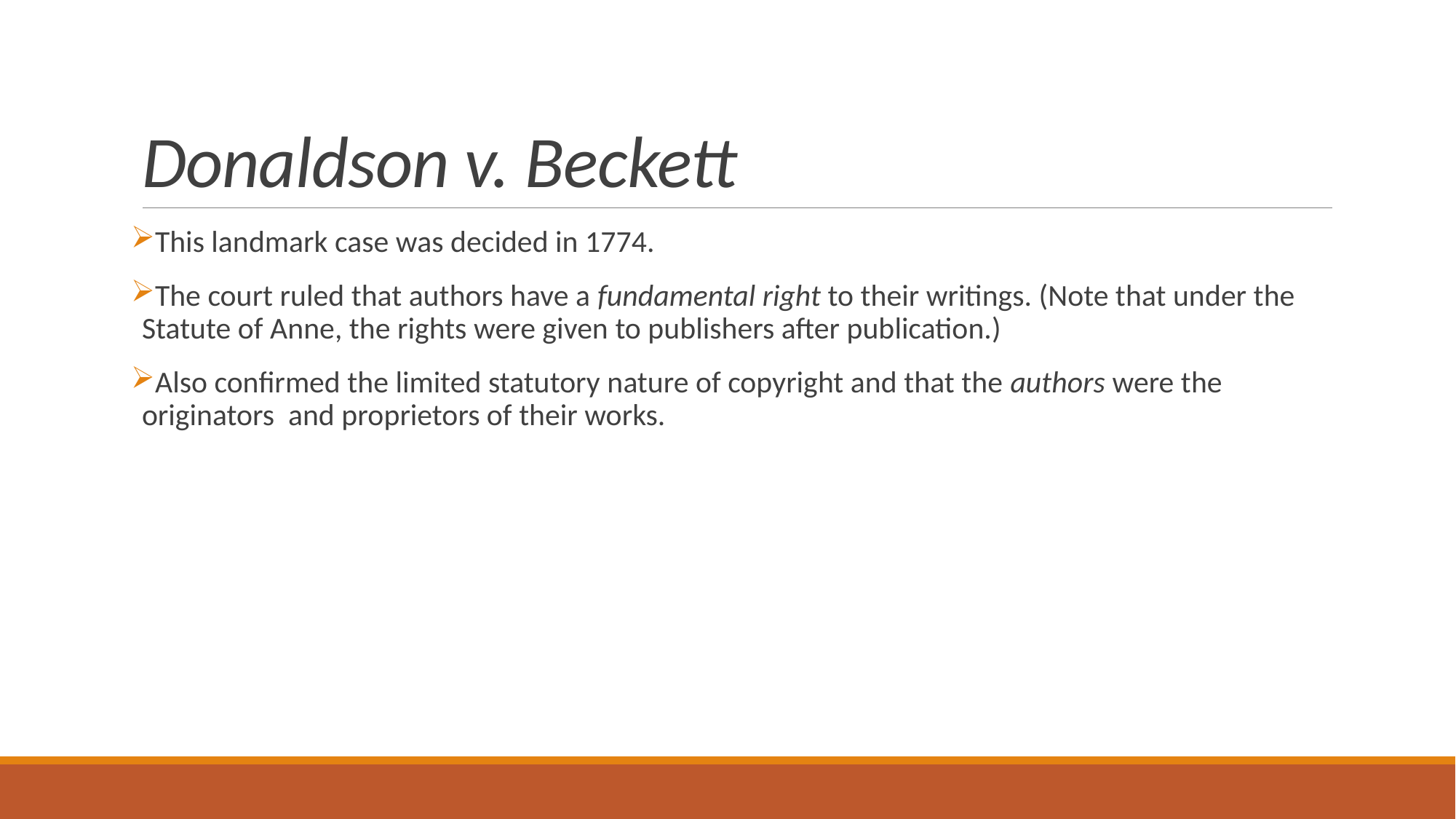

# Donaldson v. Beckett
This landmark case was decided in 1774.
The court ruled that authors have a fundamental right to their writings. (Note that under the Statute of Anne, the rights were given to publishers after publication.)
Also confirmed the limited statutory nature of copyright and that the authors were the originators  and proprietors of their works.